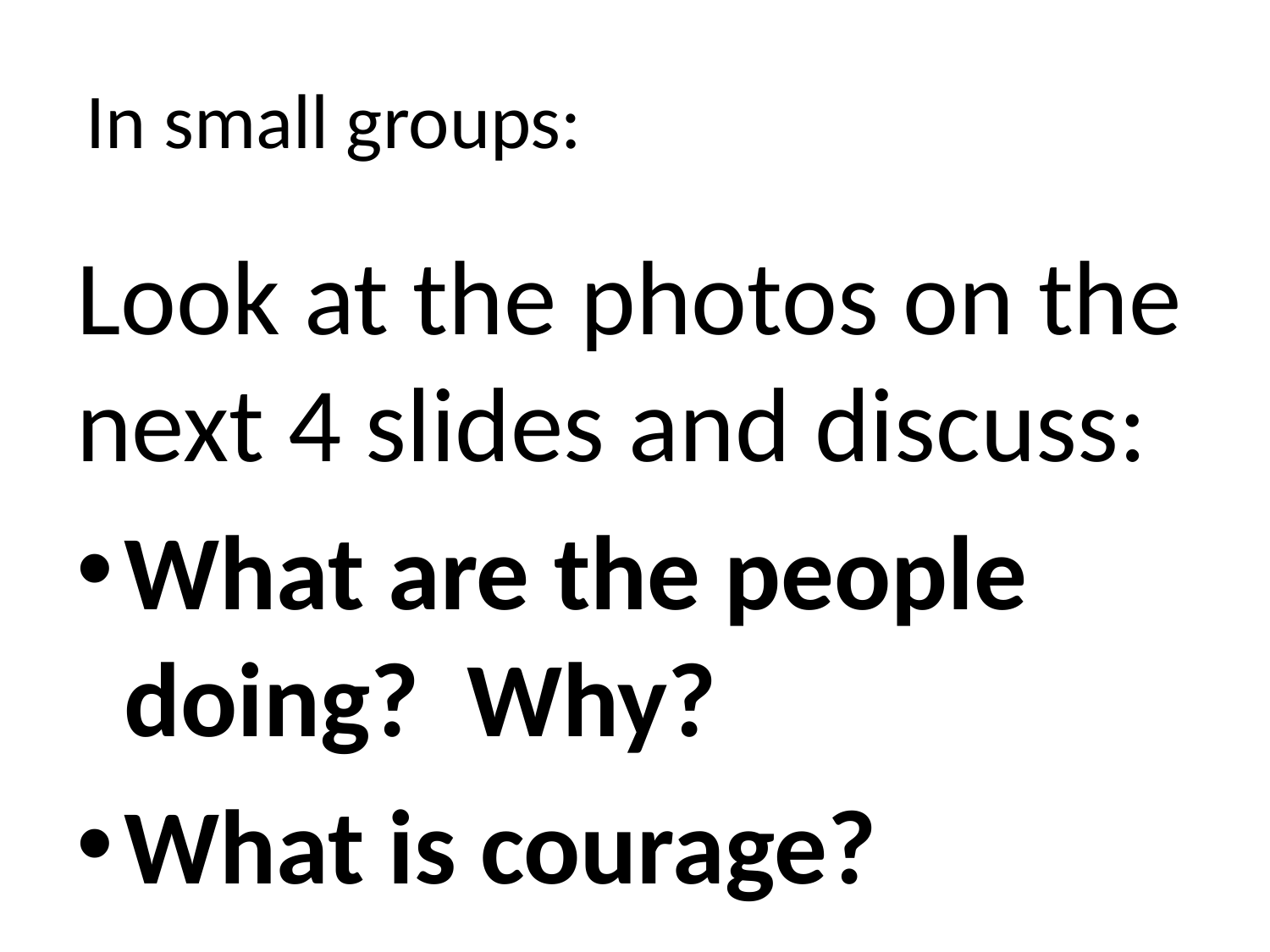

# In small groups:
Look at the photos on the next 4 slides and discuss:
What are the people doing?  Why?
What is courage?